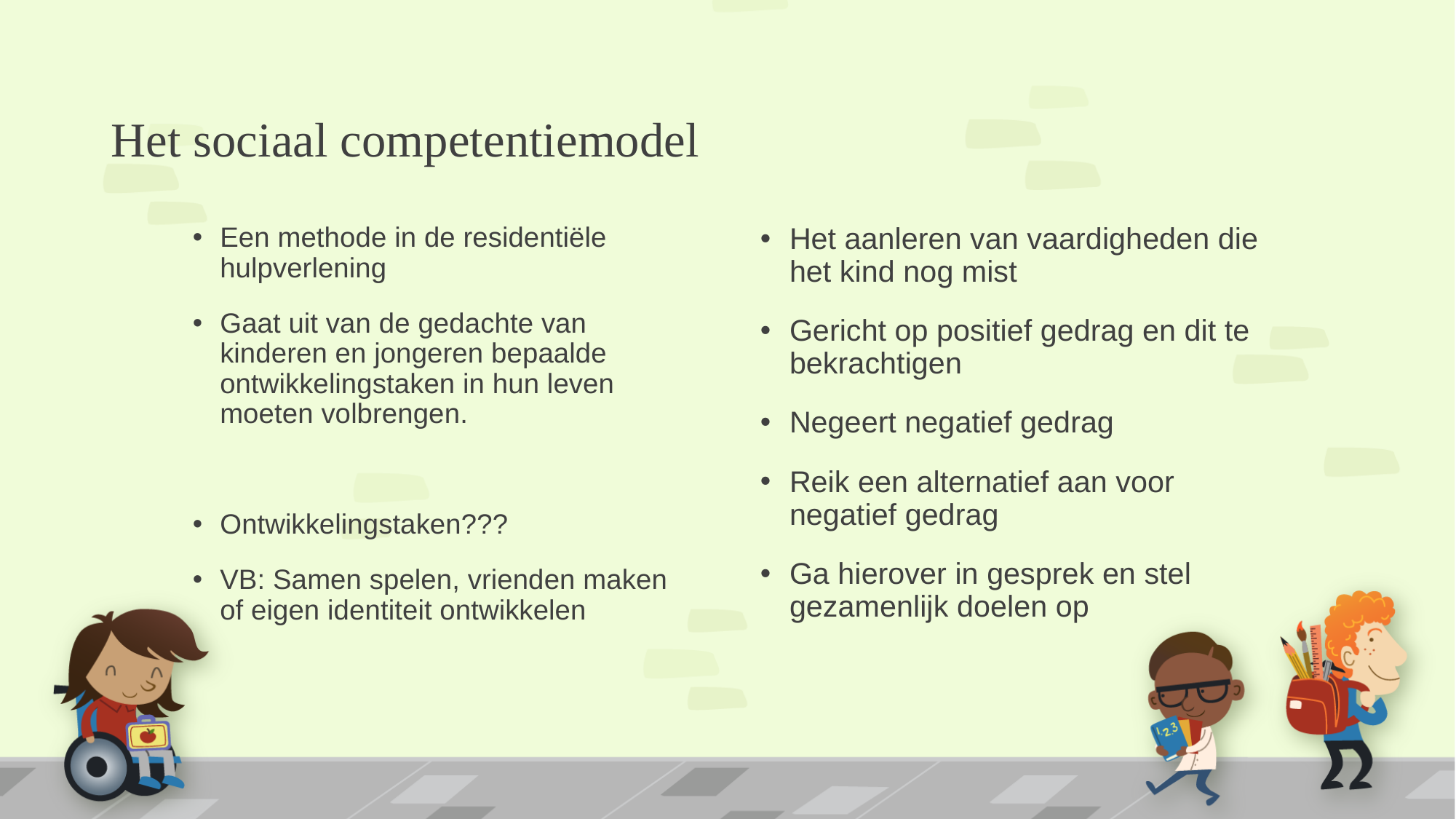

# Het sociaal competentiemodel
Een methode in de residentiële hulpverlening
Gaat uit van de gedachte van kinderen en jongeren bepaalde ontwikkelingstaken in hun leven moeten volbrengen.

Ontwikkelingstaken???
VB: Samen spelen, vrienden maken of eigen identiteit ontwikkelen
Het aanleren van vaardigheden die het kind nog mist
Gericht op positief gedrag en dit te bekrachtigen
Negeert negatief gedrag
Reik een alternatief aan voor negatief gedrag
Ga hierover in gesprek en stel gezamenlijk doelen op